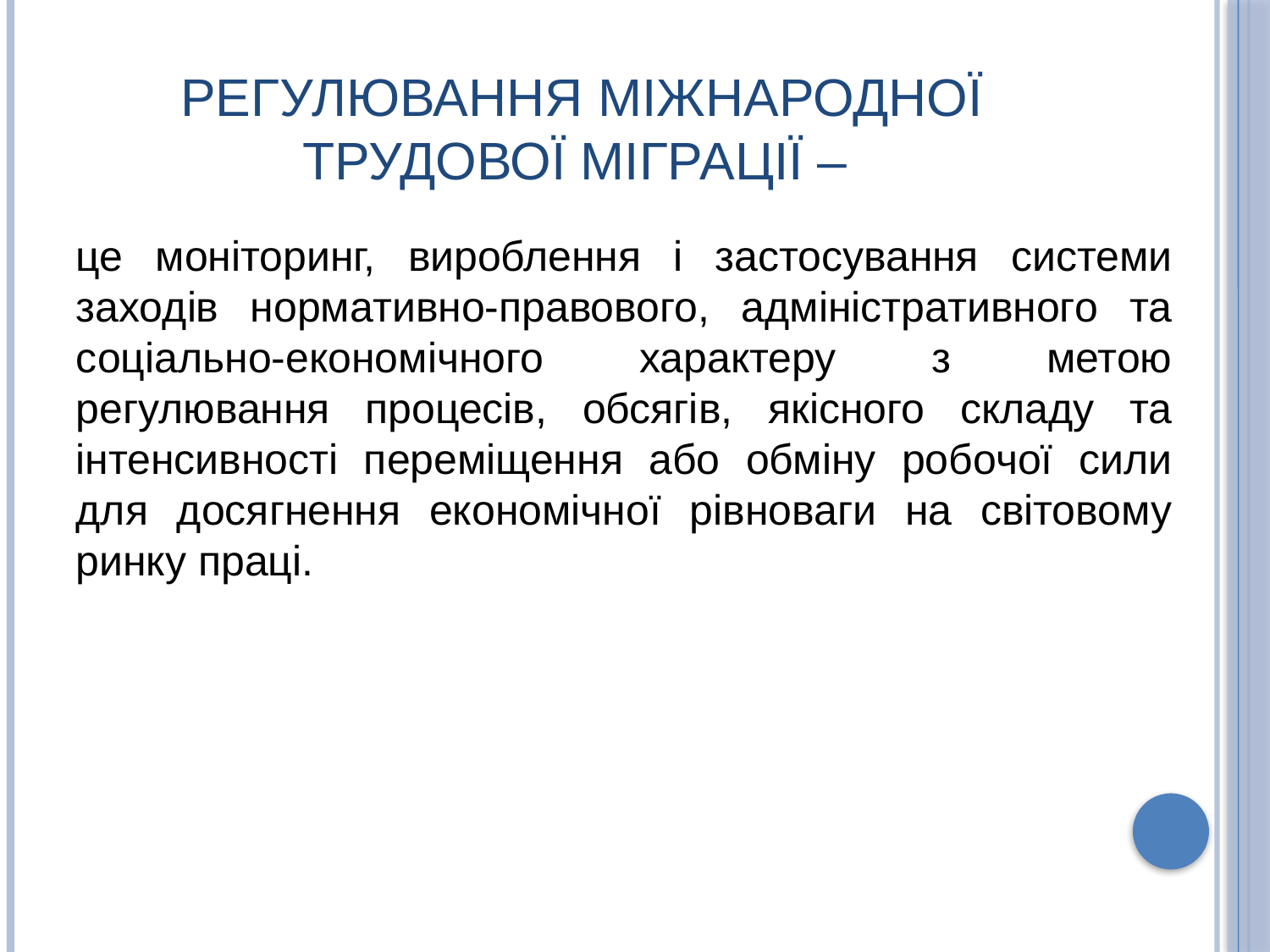

# Регулювання міжнародної трудової міграції –
це моніторинг, вироблення і застосування системи заходів нормативно-правового, адміністративного та соціально-економічного характеру з метою регулювання процесів, обсягів, якісного складу та інтенсивності переміщення або обміну робочої сили для досягнення економічної рівноваги на світовому ринку праці.